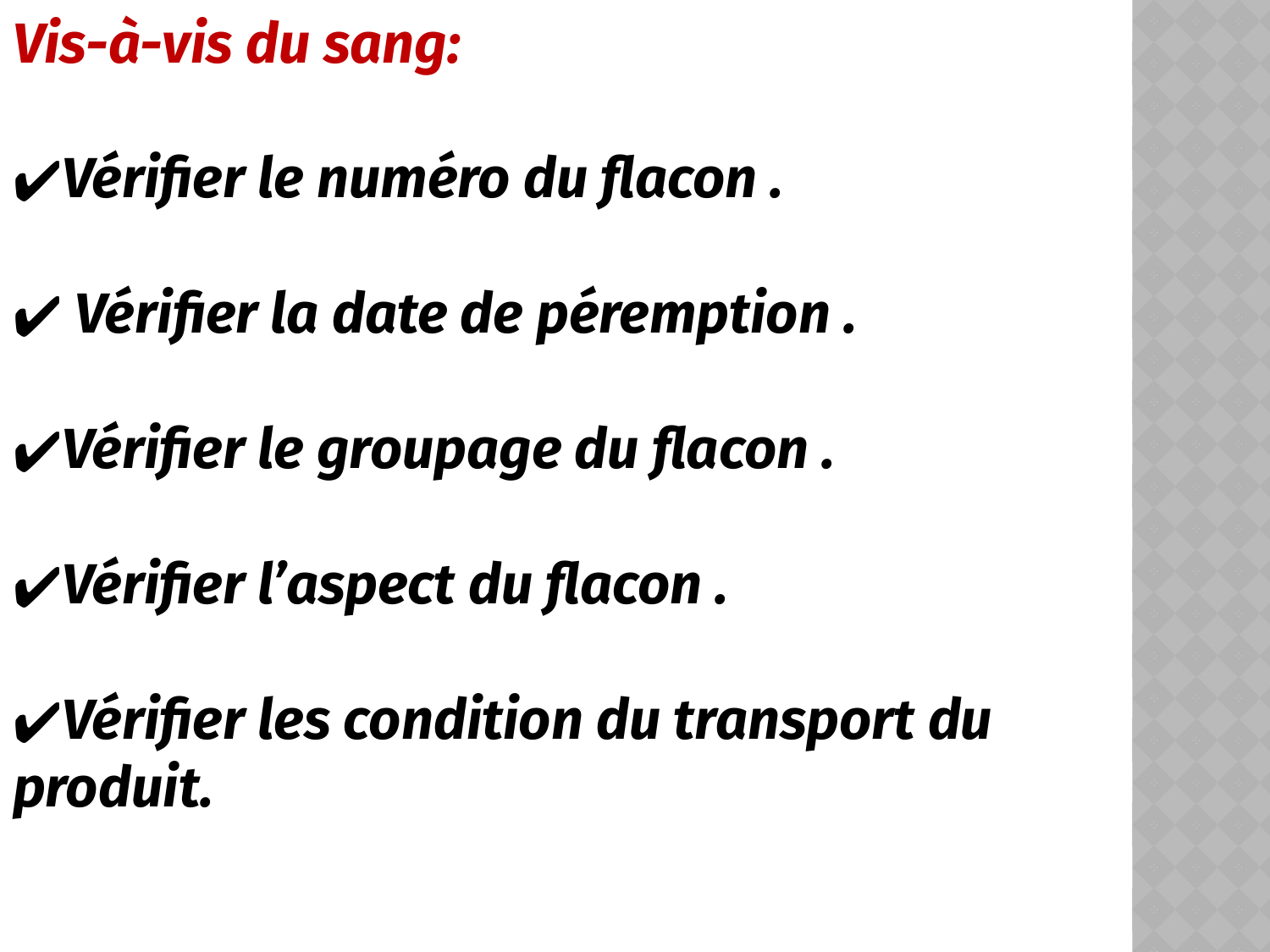

Vis-à-vis du sang:

Vérifier le numéro du flacon .

 Vérifier la date de péremption .

Vérifier le groupage du flacon .

Vérifier l’aspect du flacon .

Vérifier les condition du transport du produit.